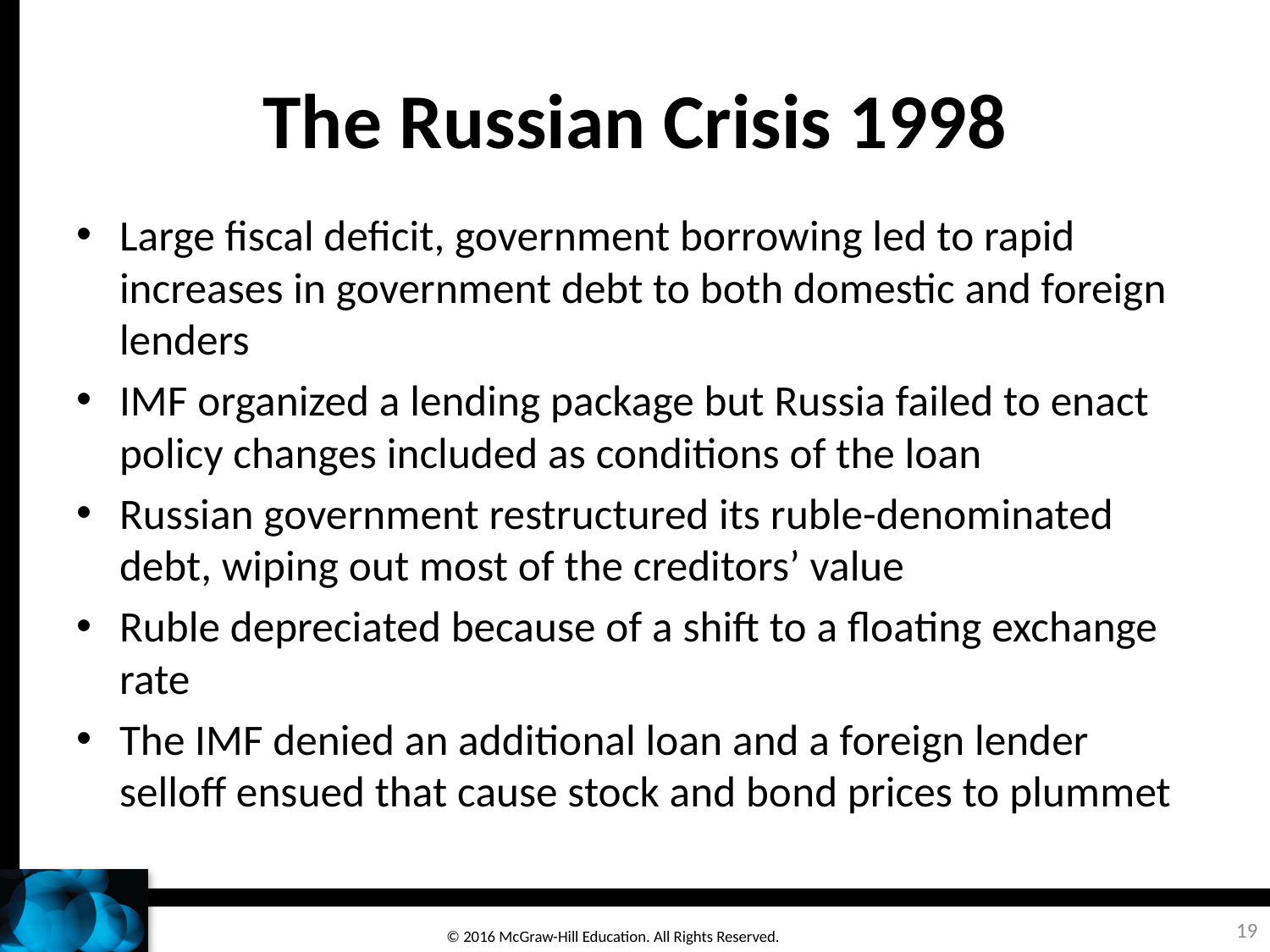

# The Russian Crisis 1998
Large fiscal deficit, government borrowing led to rapid increases in government debt to both domestic and foreign lenders
IMF organized a lending package but Russia failed to enact policy changes included as conditions of the loan
Russian government restructured its ruble-denominated debt, wiping out most of the creditors’ value
Ruble depreciated because of a shift to a floating exchange rate
The IMF denied an additional loan and a foreign lender selloff ensued that cause stock and bond prices to plummet
19
© 2016 McGraw-Hill Education. All Rights Reserved.